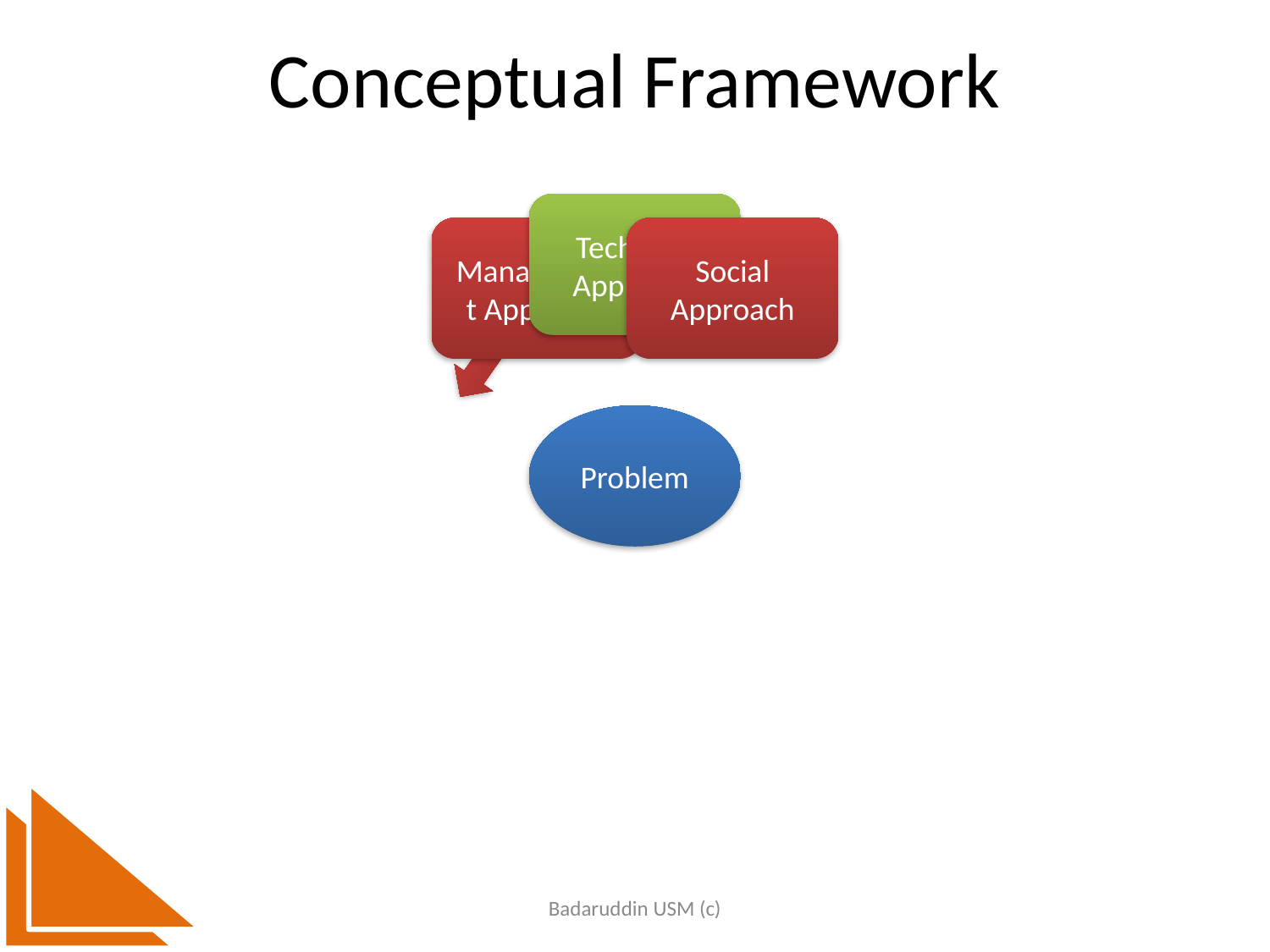

# Conceptual Framework
Problem
Badaruddin USM (c)